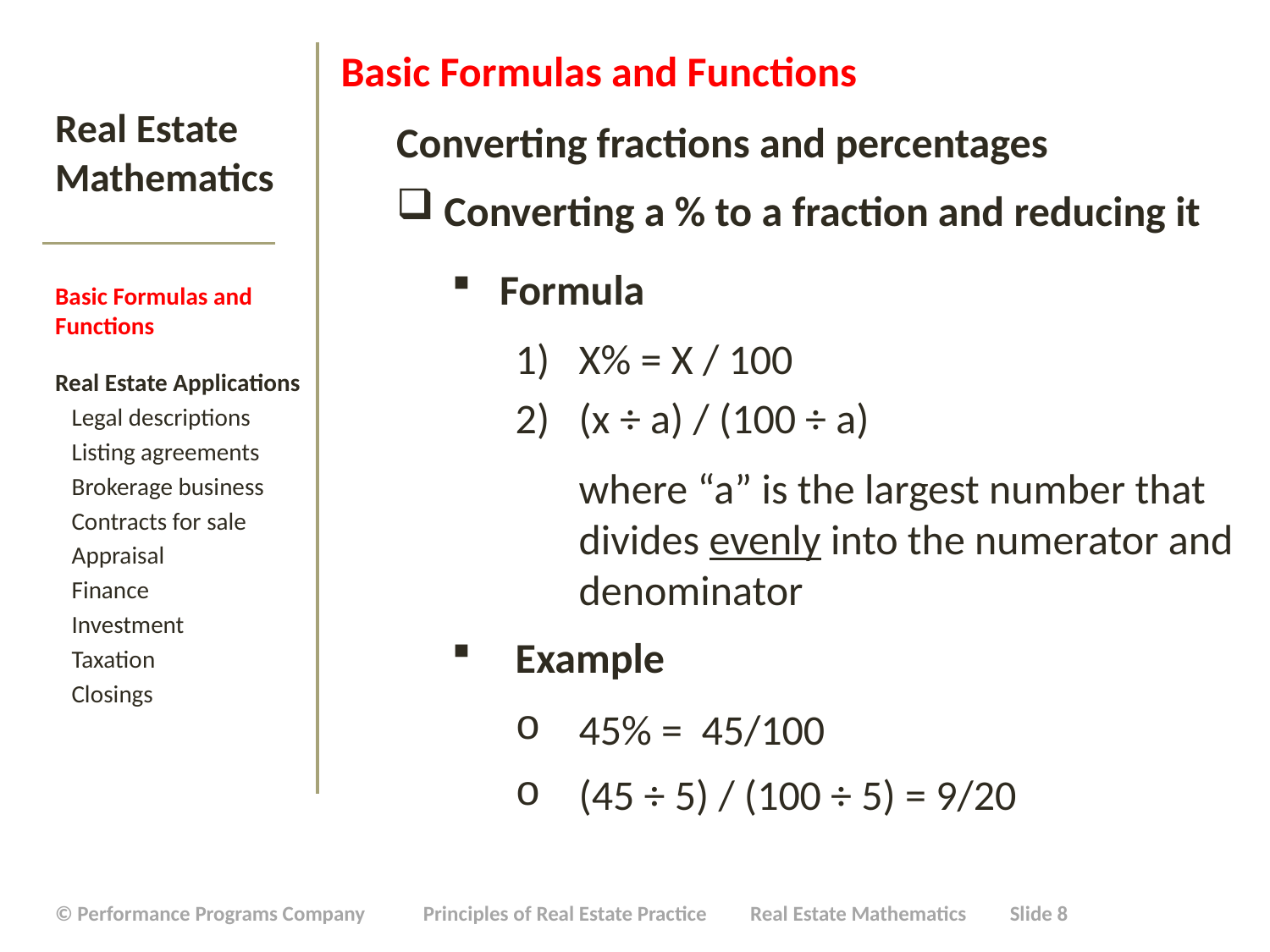

Basic Formulas and Functions

Converting fractions and percentages

Converting a % to a fraction and reducing it
Formula
X% = X / 100
(x ÷ a) / (100 ÷ a)
where “a” is the largest number that divides evenly into the numerator and denominator
Example
45% =  45/100
(45 ÷ 5) / (100 ÷ 5) = 9/20
# Real Estate Mathematics

Basic Formulas and Functions

Real Estate Applications
   Legal descriptions
   Listing agreements
   Brokerage business
   Contracts for sale
   Appraisal
   Finance
   Investment
   Taxation
   Closings

| © Performance Programs Company Principles of Real Estate Practice Real Estate Mathematics Slide 8 |
| --- |